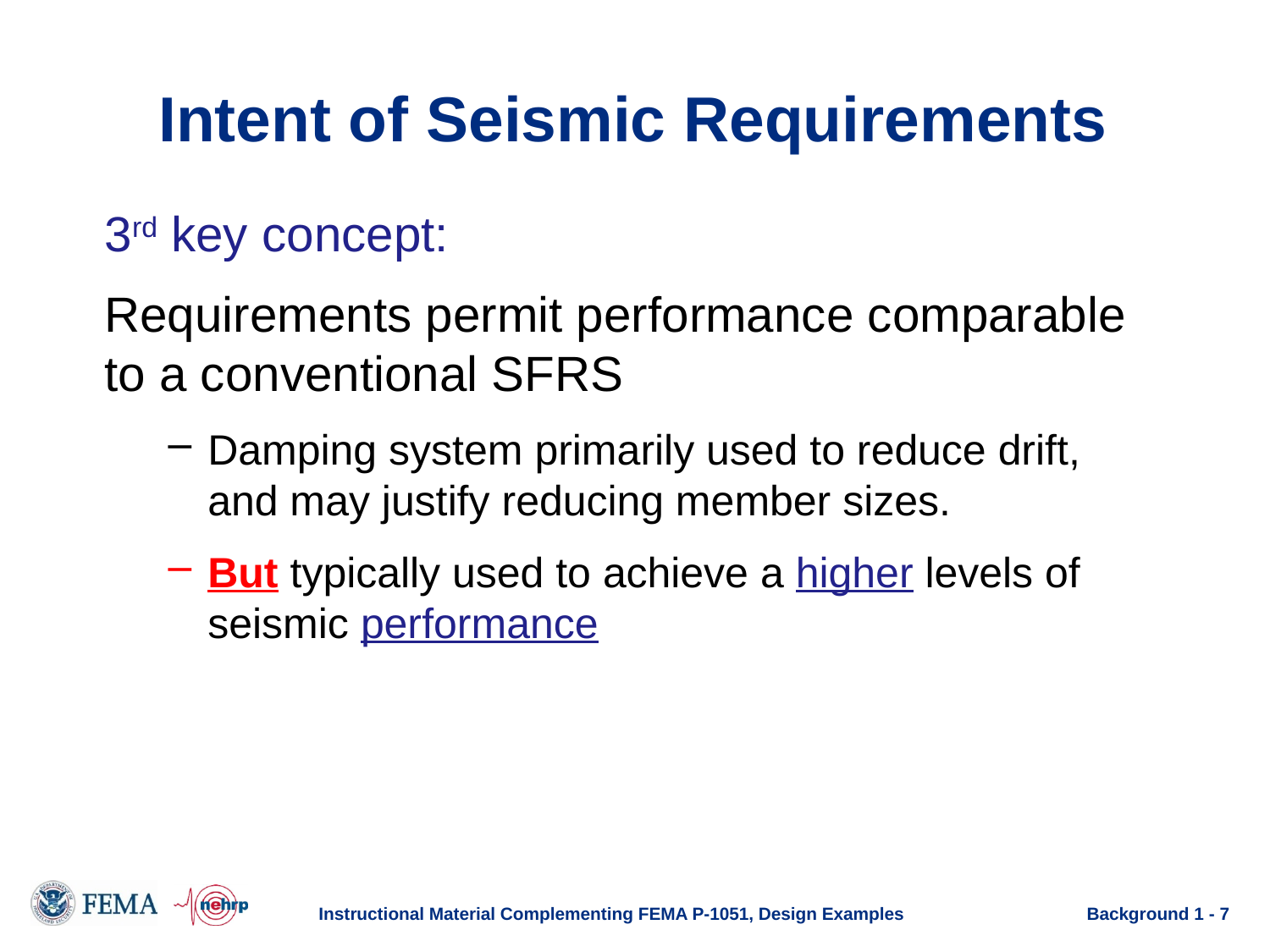

# Intent of Seismic Requirements
3rd key concept:
Requirements permit performance comparable to a conventional SFRS
Damping system primarily used to reduce drift, and may justify reducing member sizes.
But typically used to achieve a higher levels of seismic performance

Instructional Material Complementing FEMA P-1051, Design Examples
Background 1 - 7